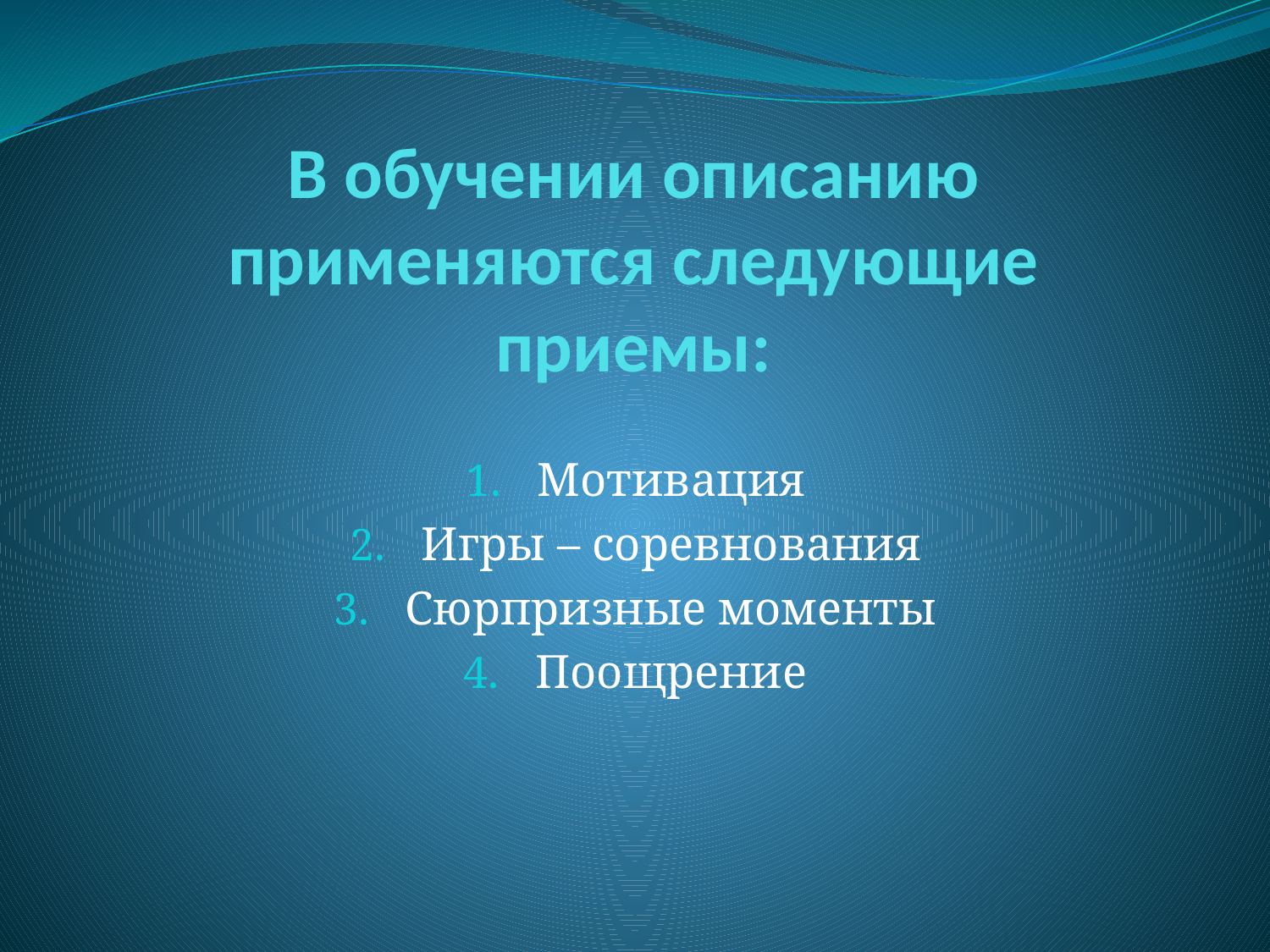

# В обучении описанию применяются следующие приемы:

Мотивация
Игры – соревнования
Сюрпризные моменты
Поощрение